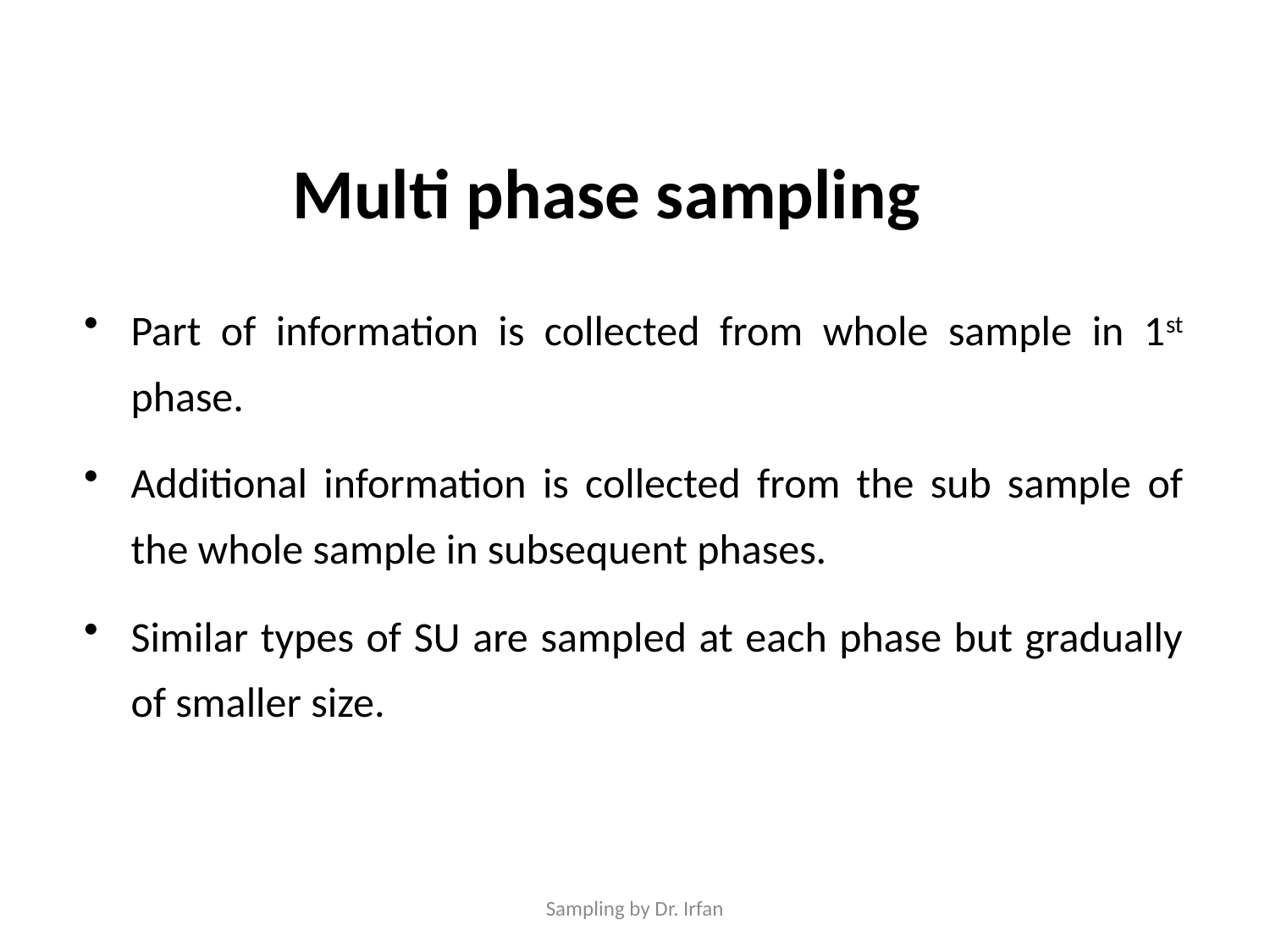

Multi phase sampling
Part of information is collected from whole sample in 1st phase.
Additional information is collected from the sub sample of the whole sample in subsequent phases.
Similar types of SU are sampled at each phase but gradually of smaller size.
Sampling by Dr. Irfan